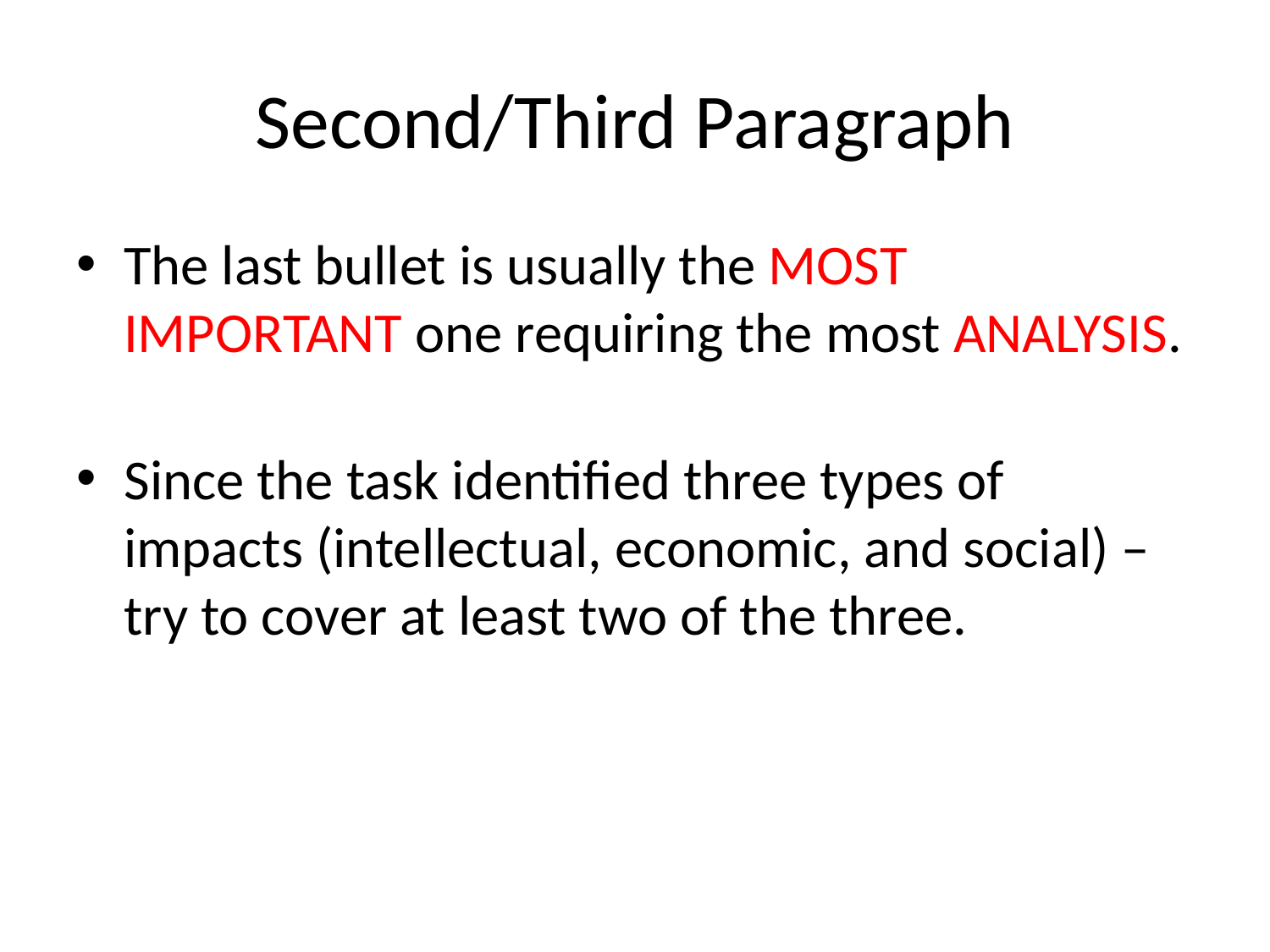

# Second/Third Paragraph
The last bullet is usually the MOST IMPORTANT one requiring the most ANALYSIS.
Since the task identified three types of impacts (intellectual, economic, and social) – try to cover at least two of the three.